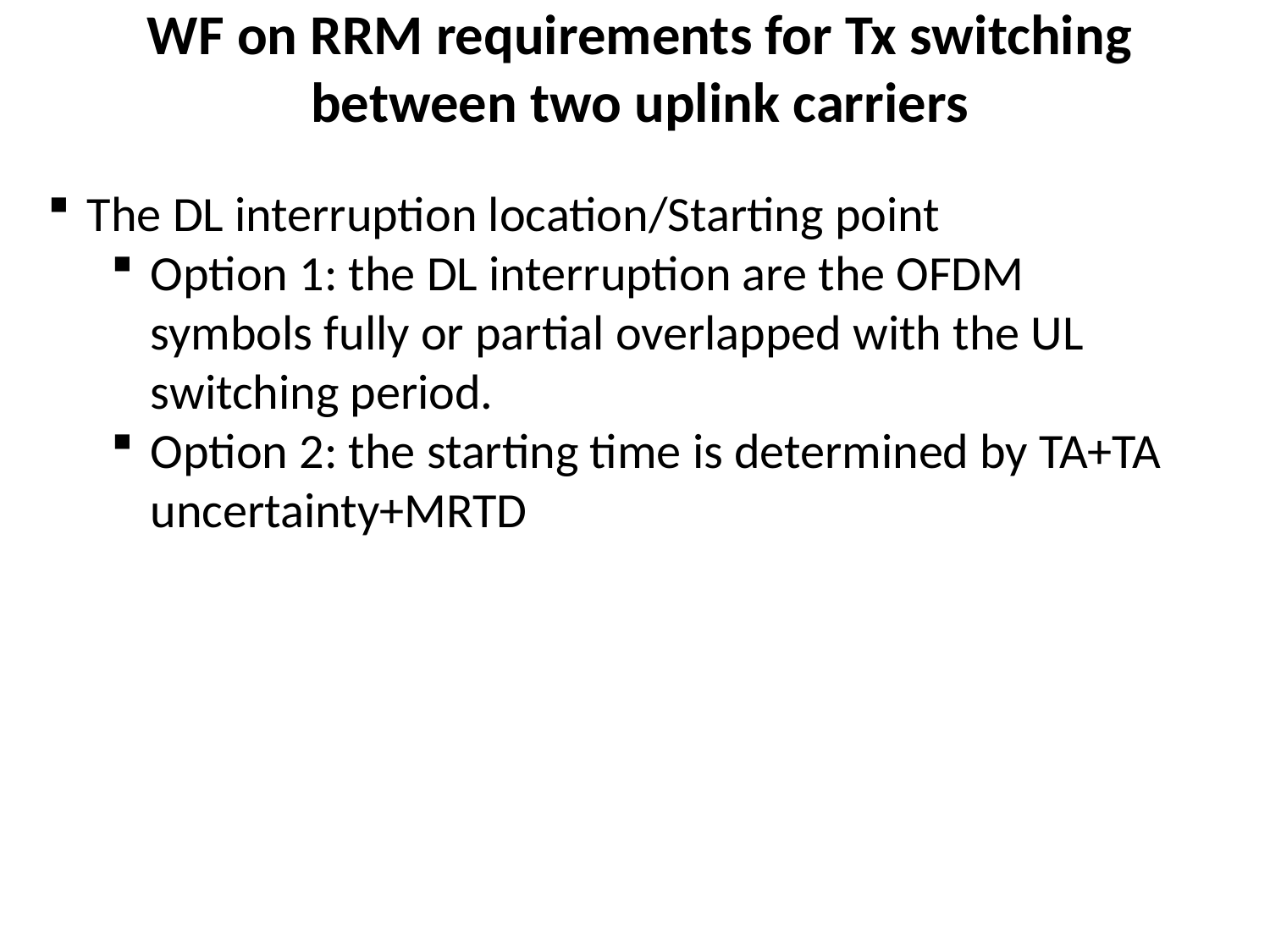

# WF on RRM requirements for Tx switching between two uplink carriers
The DL interruption location/Starting point
Option 1: the DL interruption are the OFDM symbols fully or partial overlapped with the UL switching period.
Option 2: the starting time is determined by TA+TA uncertainty+MRTD